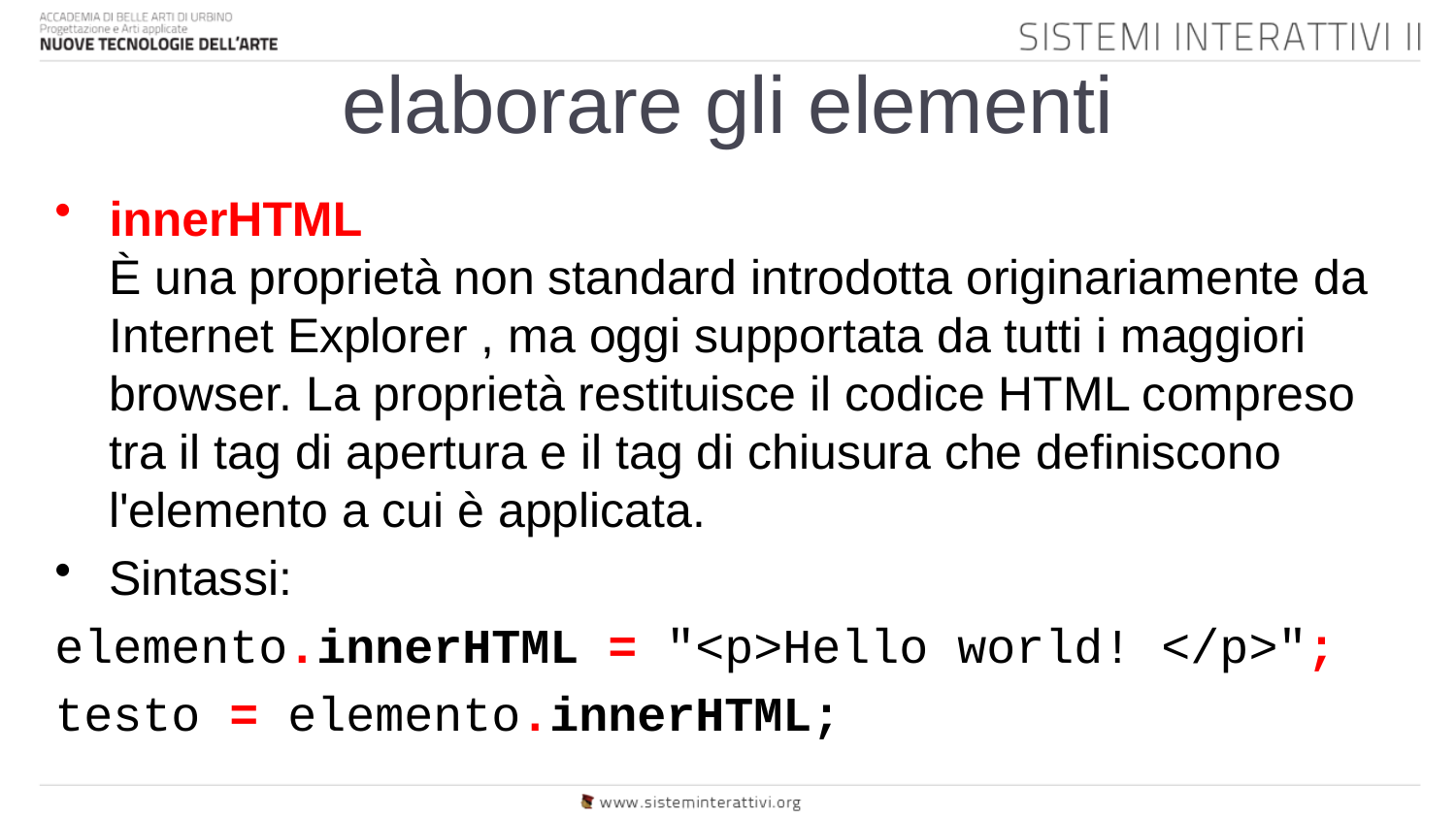

# elaborare gli elementi
innerHTML
È una proprietà non standard introdotta originariamente da Internet Explorer , ma oggi supportata da tutti i maggiori browser. La proprietà restituisce il codice HTML compreso tra il tag di apertura e il tag di chiusura che definiscono l'elemento a cui è applicata.
Sintassi:
elemento.innerHTML = "<p>Hello world! </p>";
testo = elemento.innerHTML;